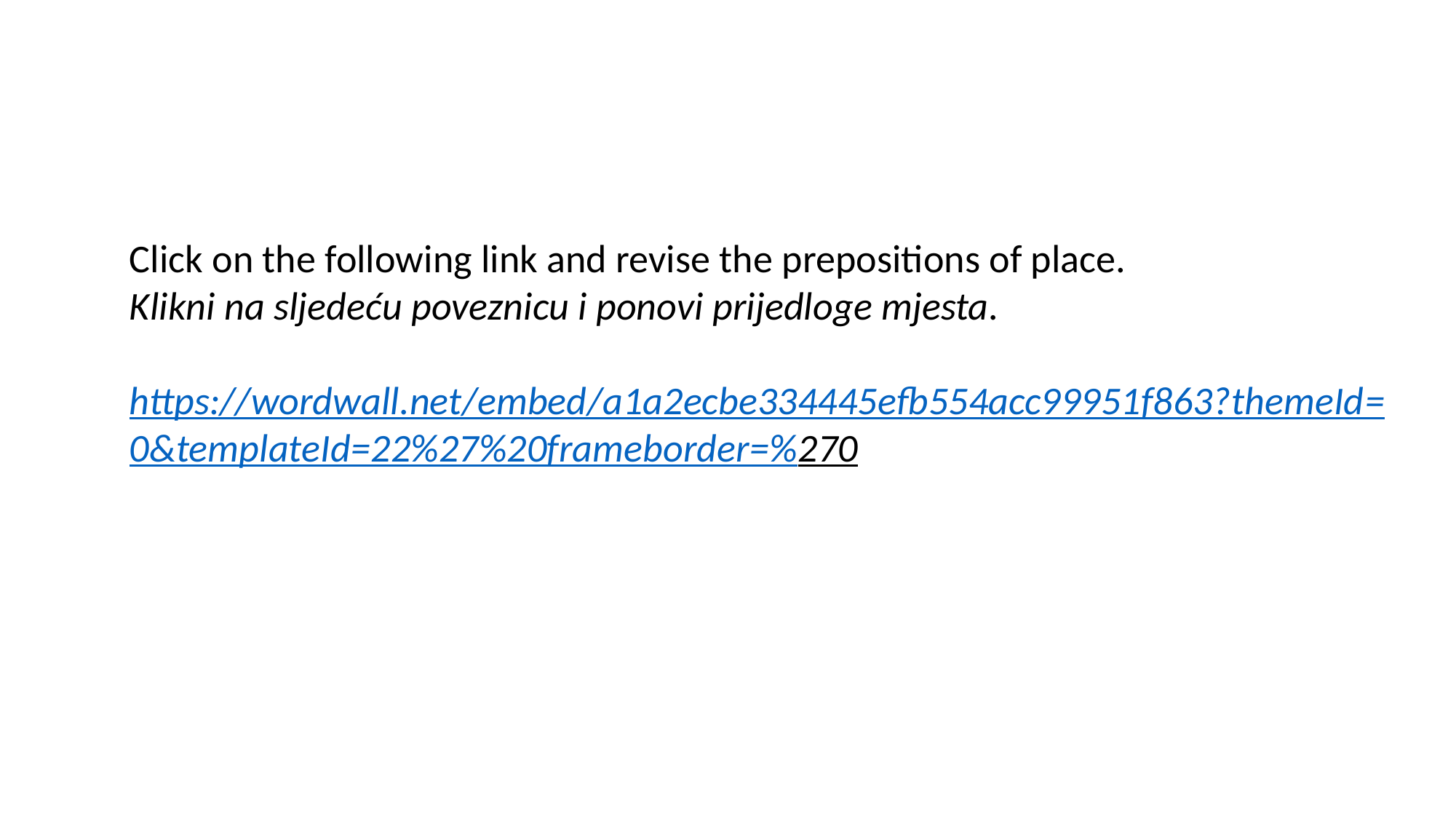

Click on the following link and revise the prepositions of place.
Klikni na sljedeću poveznicu i ponovi prijedloge mjesta.

https://wordwall.net/embed/a1a2ecbe334445efb554acc99951f863?themeId=0&templateId=22%27%20frameborder=%270